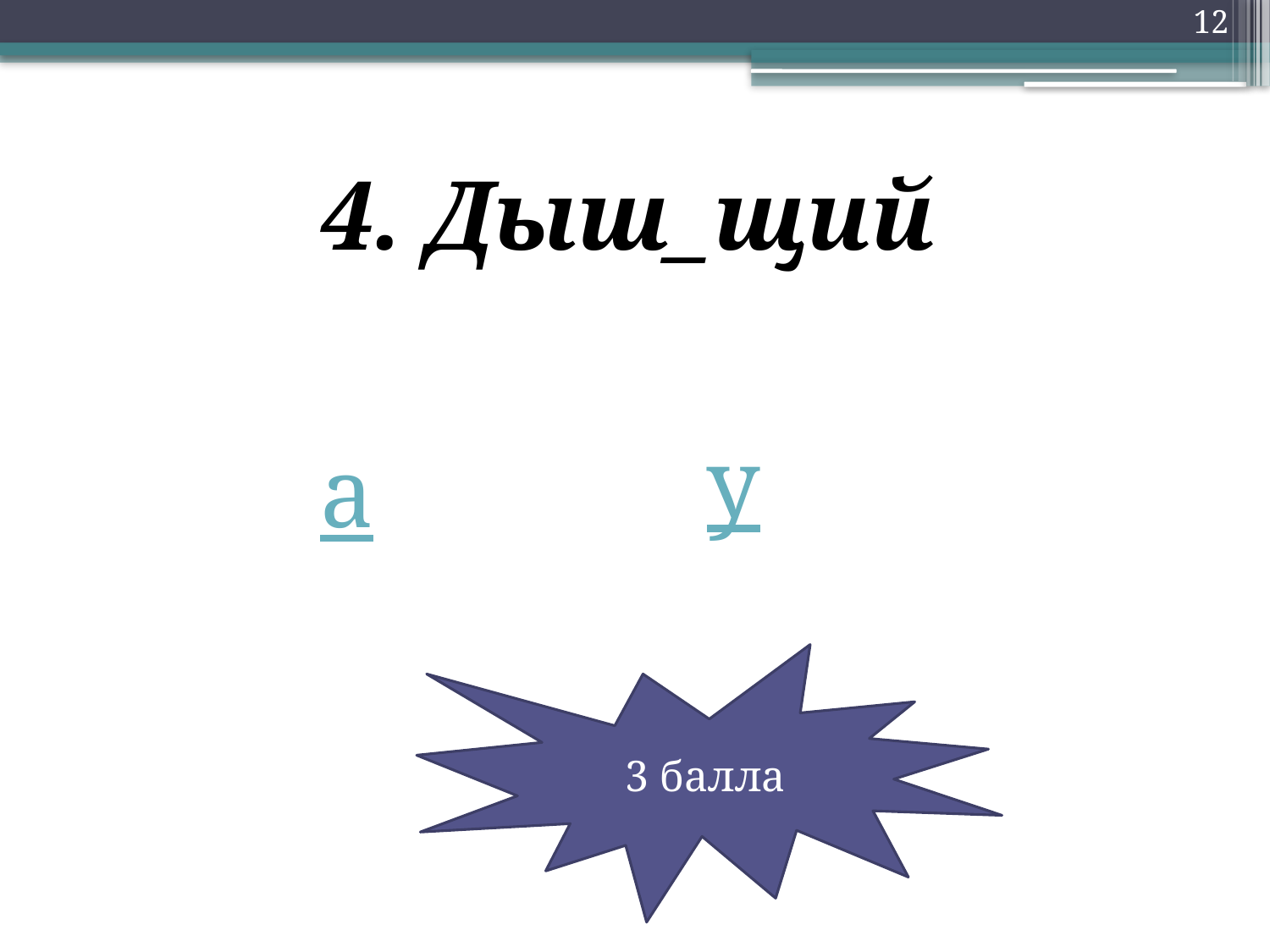

12
4. Дыш_щий
у
а
3 балла